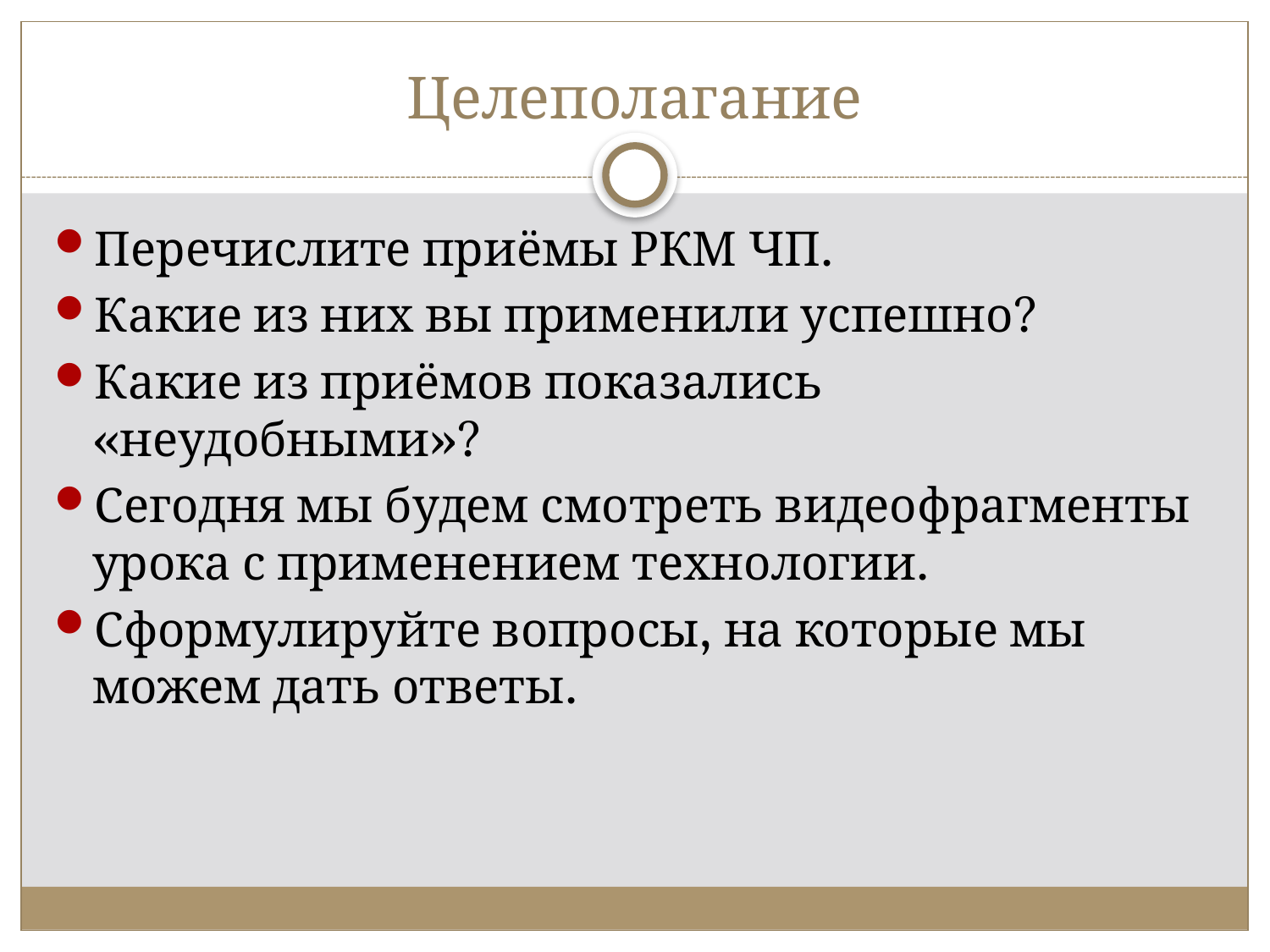

# Целеполагание
Перечислите приёмы РКМ ЧП.
Какие из них вы применили успешно?
Какие из приёмов показались «неудобными»?
Сегодня мы будем смотреть видеофрагменты урока с применением технологии.
Сформулируйте вопросы, на которые мы можем дать ответы.